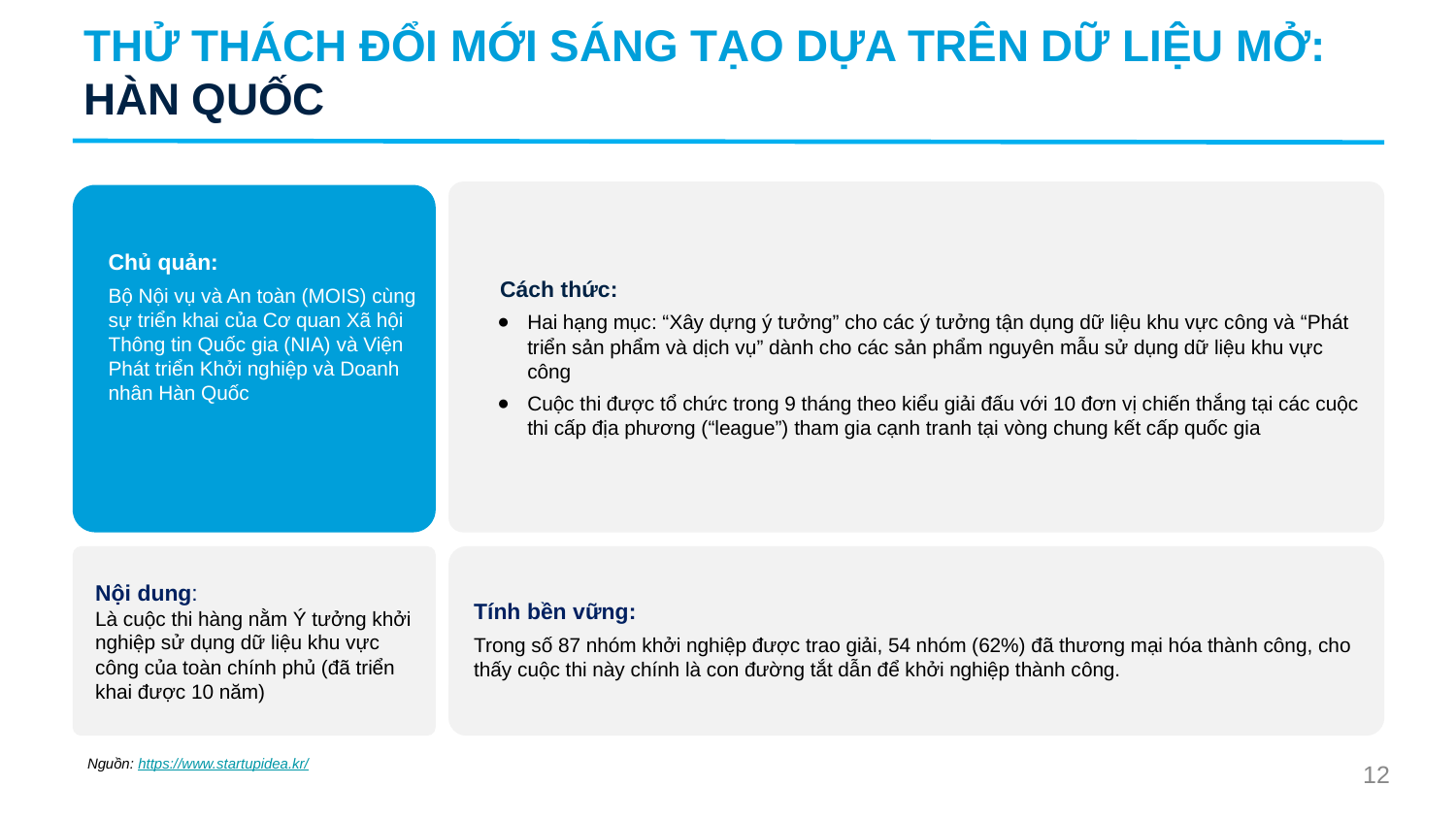

THỬ THÁCH ĐỔI MỚI SÁNG TẠO DỰA TRÊN DỮ LIỆU MỞ:
HÀN QUỐC
Cách thức:
Hai hạng mục: “Xây dựng ý tưởng” cho các ý tưởng tận dụng dữ liệu khu vực công và “Phát triển sản phẩm và dịch vụ” dành cho các sản phẩm nguyên mẫu sử dụng dữ liệu khu vực công
Cuộc thi được tổ chức trong 9 tháng theo kiểu giải đấu với 10 đơn vị chiến thắng tại các cuộc thi cấp địa phương (“league”) tham gia cạnh tranh tại vòng chung kết cấp quốc gia
Chủ quản:
Bộ Nội vụ và An toàn (MOIS) cùng sự triển khai của Cơ quan Xã hội Thông tin Quốc gia (NIA) và Viện Phát triển Khởi nghiệp và Doanh nhân Hàn Quốc

Nội dung:
Là cuộc thi hàng nằm Ý tưởng khởi nghiệp sử dụng dữ liệu khu vực công của toàn chính phủ (đã triển khai được 10 năm)
Tính bền vững:
Trong số 87 nhóm khởi nghiệp được trao giải, 54 nhóm (62%) đã thương mại hóa thành công, cho thấy cuộc thi này chính là con đường tắt dẫn để khởi nghiệp thành công.
Nguồn: https://www.startupidea.kr/
12